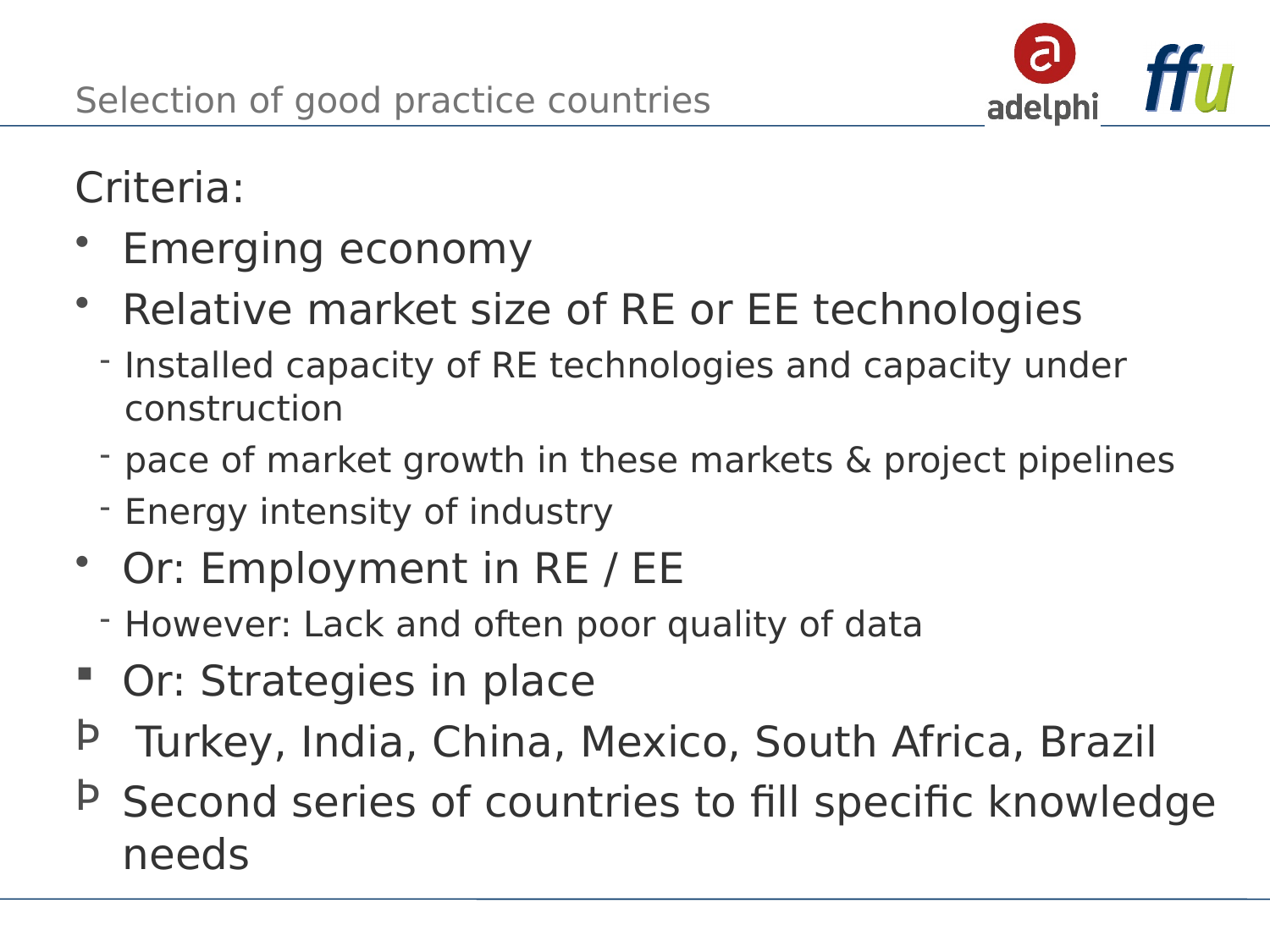

# Selection of good practice countries
Criteria:
Emerging economy
Relative market size of RE or EE technologies
Installed capacity of RE technologies and capacity under construction
pace of market growth in these markets & project pipelines
Energy intensity of industry
Or: Employment in RE / EE
However: Lack and often poor quality of data
Or: Strategies in place
 Turkey, India, China, Mexico, South Africa, Brazil
Second series of countries to fill specific knowledge needs